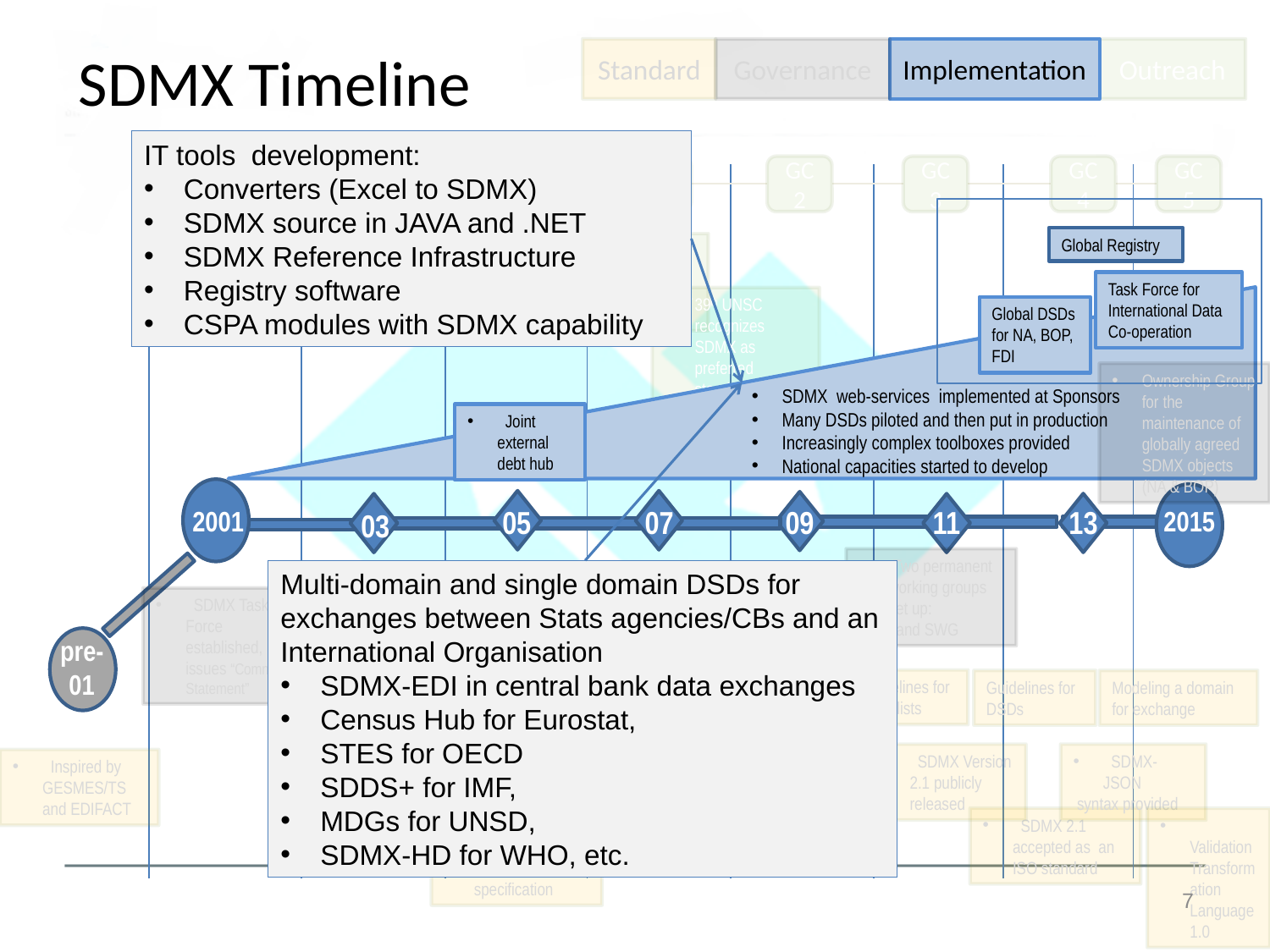

# SDMX Timeline
Standard
Guidelines for code-lists
Guidelines for DSDs
Modeling a domain for exchange
  Metadata Common Vocabulary published
Content Oriented Guidelines
  SDMX Version 1.0 publicly released
  SDMX Version 2.0 publicly released
  SDMX Version 2.1 publicly released
  SDMX-JSON
 syntax provided
  SDMX 2.1 accepted as  an ISO standard
  SDMX 1.0 accepted as ISO technical specification
  Validation Transformation Language 1.0
  Inspired by  GESMES/TS and EDIFACT
Outreach
GC1
GC 2
GC 3
GC4
GC 5
CCSA adopts SDMX as a standard for data exchange
SDMX Workshop Washington DC
39th UNSC recognizes  SDMX as preferred standard
Governance
Ownership Group for the maintenance of globally agreed SDMX objects (NA & BOP)
 Two permanent working groups set up:
TWG and SWG
MoU signed by Sponsors, establishes
SDMX Secretariat
  SDMX Task Force established, issues “Common Statement”
Implementation
Task Force for International Data Co-operation
SDMX  web-services  implemented at Sponsors
Many DSDs piloted and then put in production
Increasingly complex toolboxes provided
National capacities started to develop
Global DSDs for NA, BOP, FDI
  Joint external debt hub
IT tools  development:
Converters (Excel to SDMX)
SDMX source in JAVA and .NET
SDMX Reference Infrastructure
Registry software
CSPA modules with SDMX capability

Global Registry
2015
2001

05
07
09
11
13
03

pre-01

Multi-domain and single domain DSDs for exchanges between Stats agencies/CBs and an International Organisation
SDMX-EDI in central bank data exchanges
Census Hub for Eurostat,
STES for OECD
SDDS+ for IMF,
MDGs for UNSD,
SDMX-HD for WHO, etc.
7